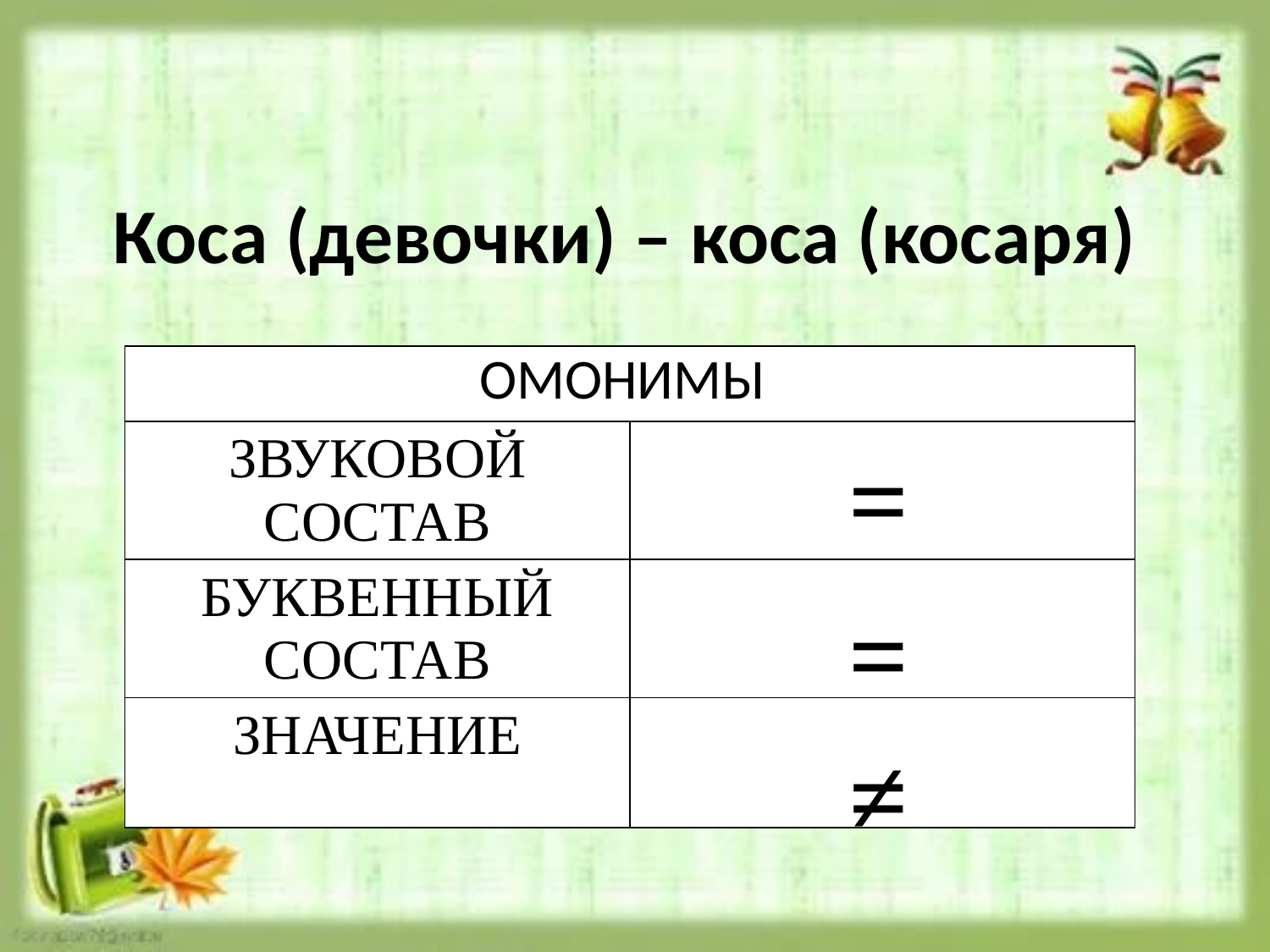

Коса (девочки) – коса (косаря)
ОМОНИМЫ
|  |  |
| --- | --- |
| ЗВУКОВОЙ СОСТАВ |  |
| БУКВЕННЫЙ СОСТАВ |  |
| ЗНАЧЕНИЕ |  |
=
=
≠